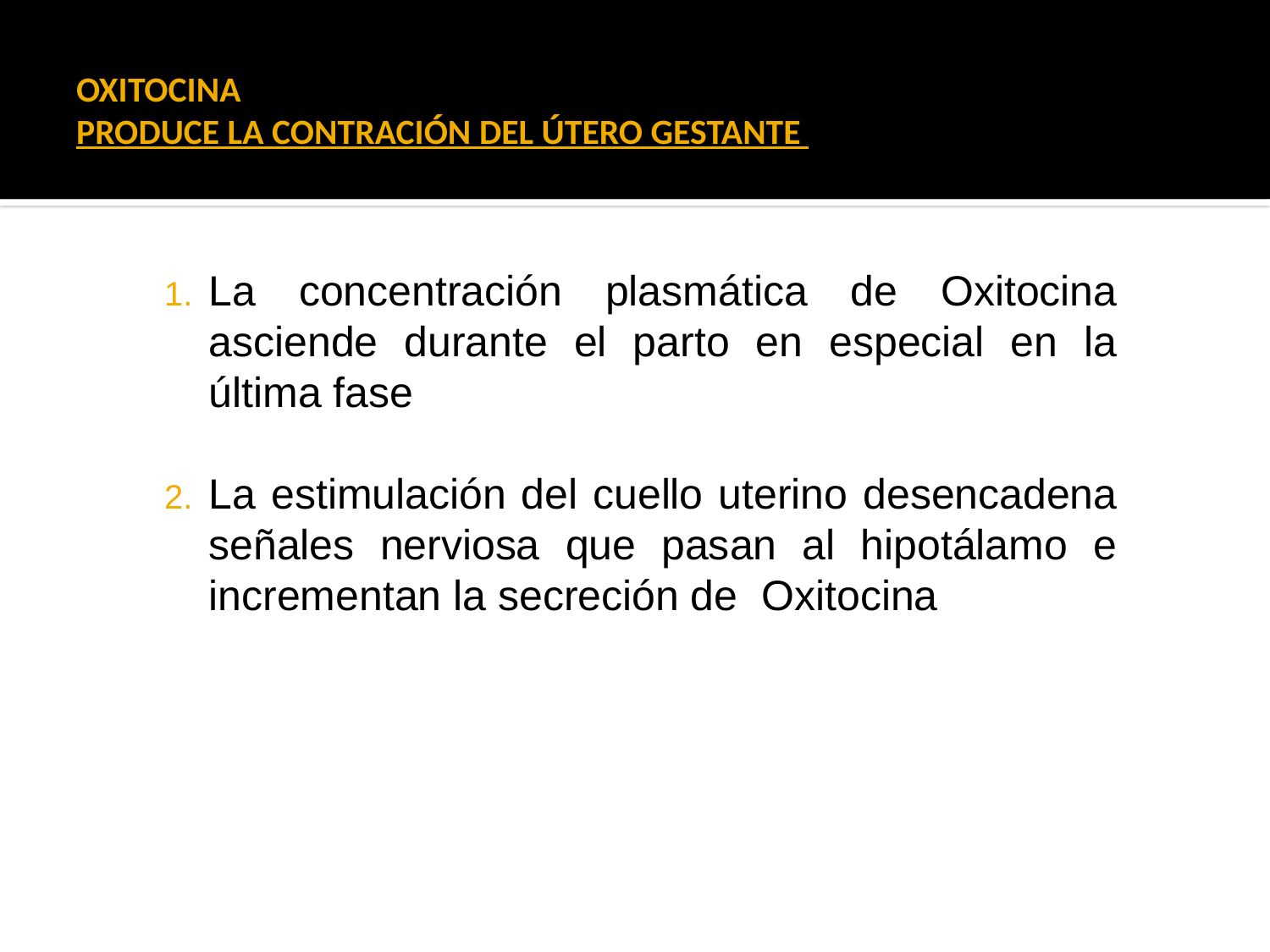

# OXITOCINA PRODUCE LA CONTRACIÓN DEL ÚTERO GESTANTE
La concentración plasmática de Oxitocina asciende durante el parto en especial en la última fase

La estimulación del cuello uterino desencadena señales nerviosa que pasan al hipotálamo e incrementan la secreción de  Oxitocina